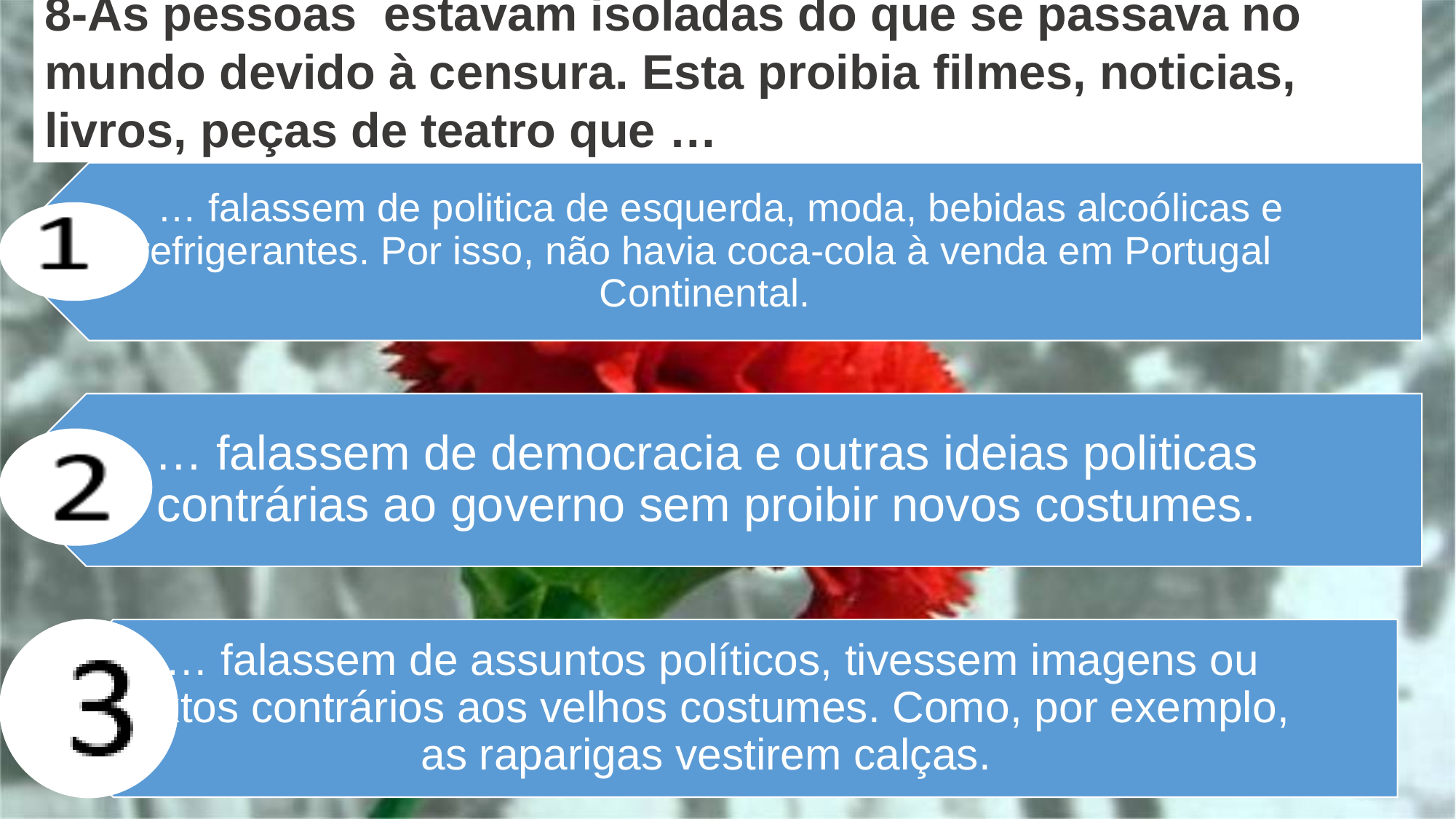

# 8-As pessoas  estavam isoladas do que se passava no mundo devido à censura. Esta proibia filmes, noticias, livros, peças de teatro que …
   … falassem de politica de esquerda, moda, bebidas alcoólicas e refrigerantes. Por isso, não havia coca-cola à venda em Portugal Continental.
… falassem de democracia e outras ideias politicas contrárias ao governo sem proibir novos costumes.
 … falassem de assuntos políticos, tivessem imagens ou textos contrários aos velhos costumes. Como, por exemplo, as raparigas vestirem calças.